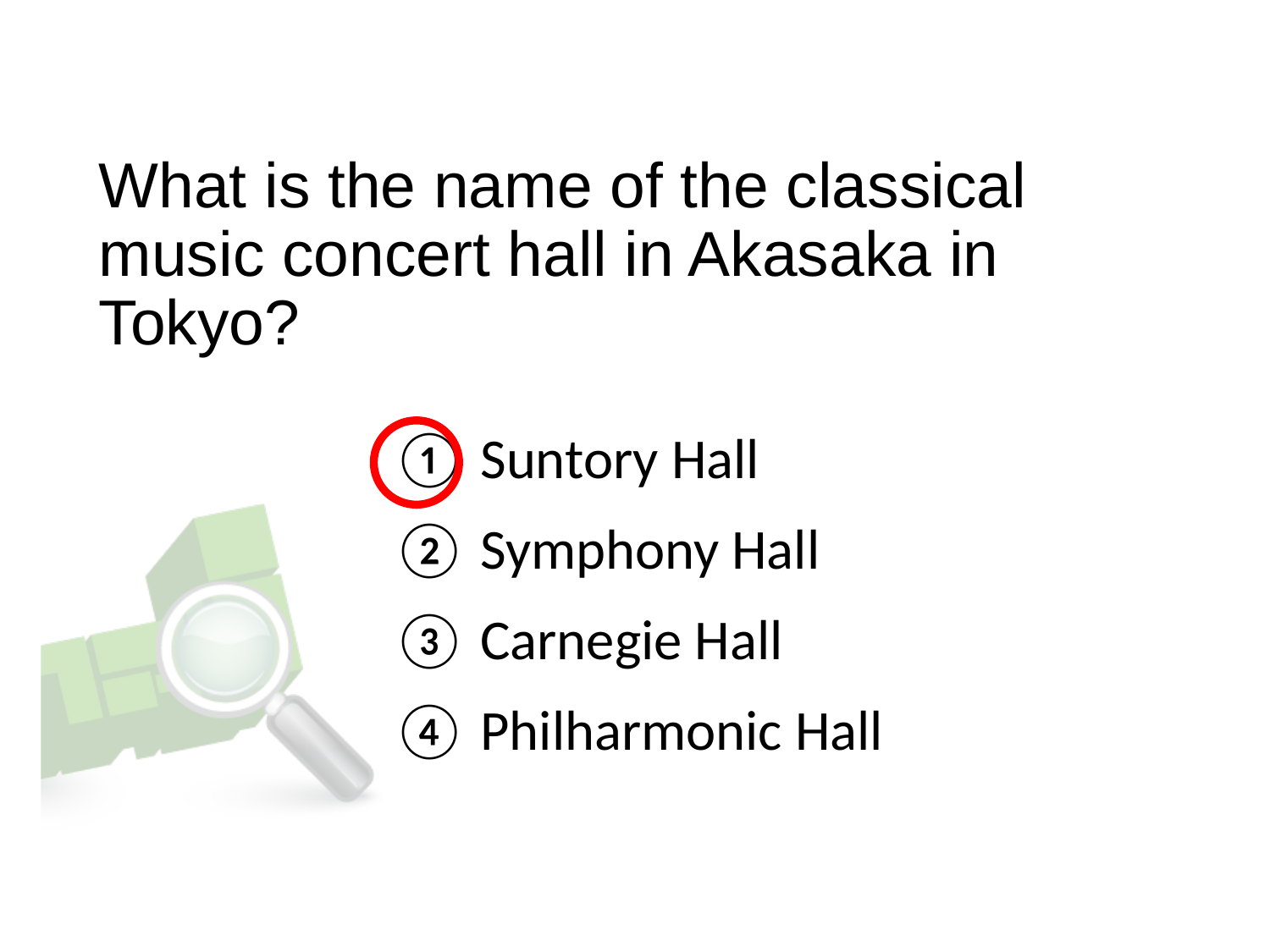

What is the name of the classical music concert hall in Akasaka in Tokyo?
① Suntory Hall
② Symphony Hall
③ Carnegie Hall
④ Philharmonic Hall